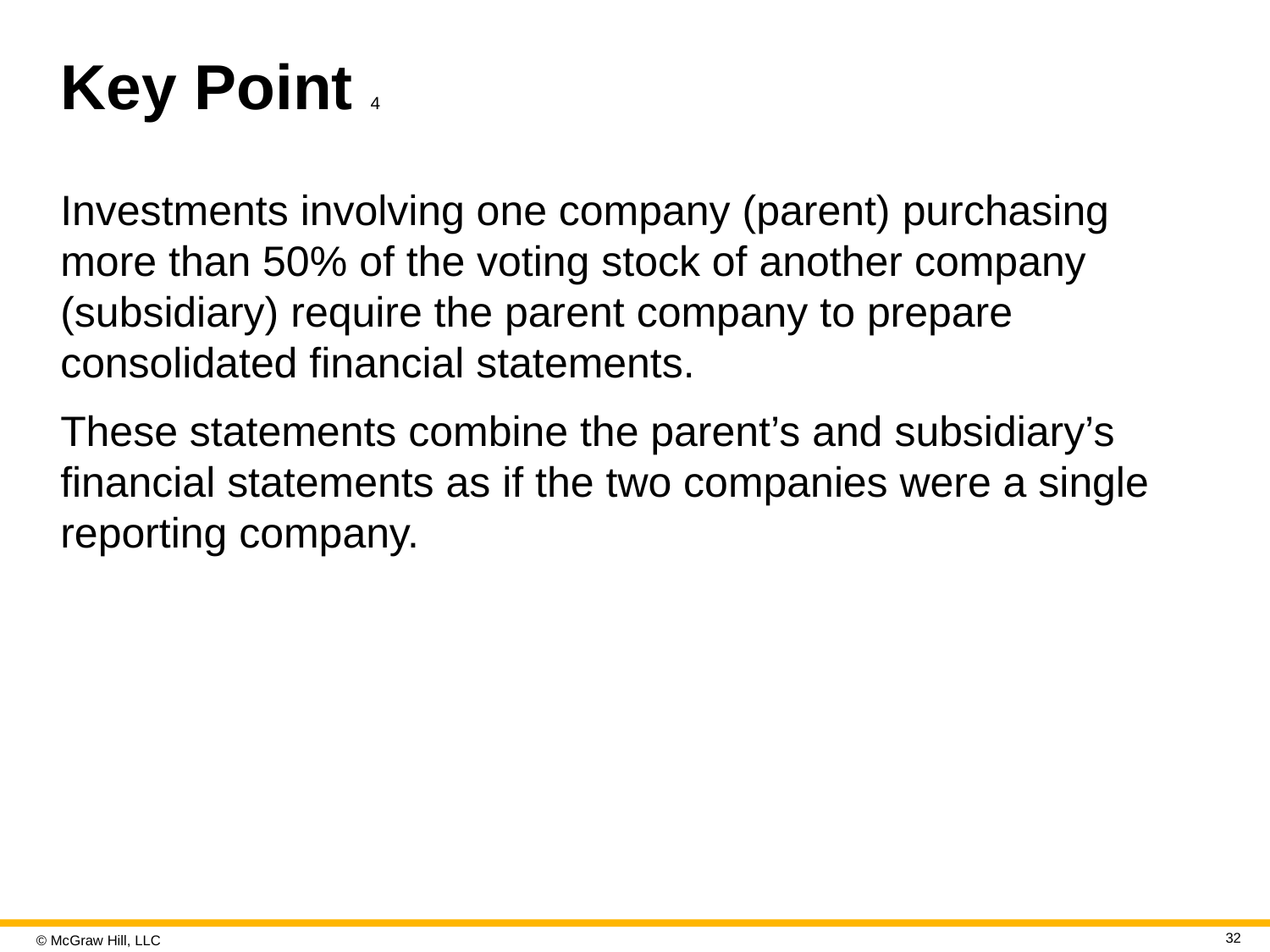

# Key Point 4
Investments involving one company (parent) purchasing more than 50% of the voting stock of another company (subsidiary) require the parent company to prepare consolidated financial statements.
These statements combine the parent’s and subsidiary’s financial statements as if the two companies were a single reporting company.
32